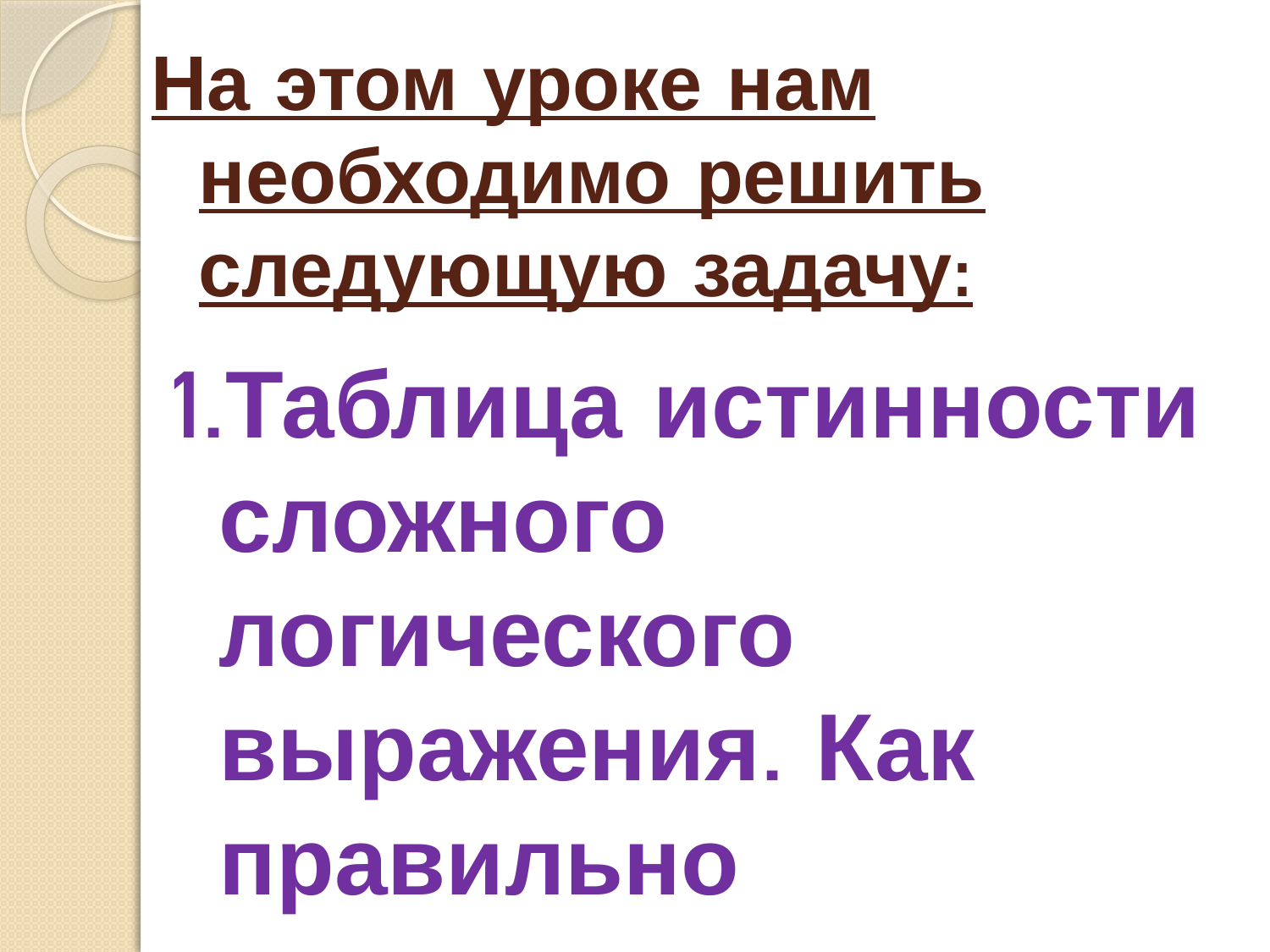

# На этом уроке нам необходимо решить следующую задачу:

Таблица истинности сложного логического выражения. Как правильно составить и использовать?